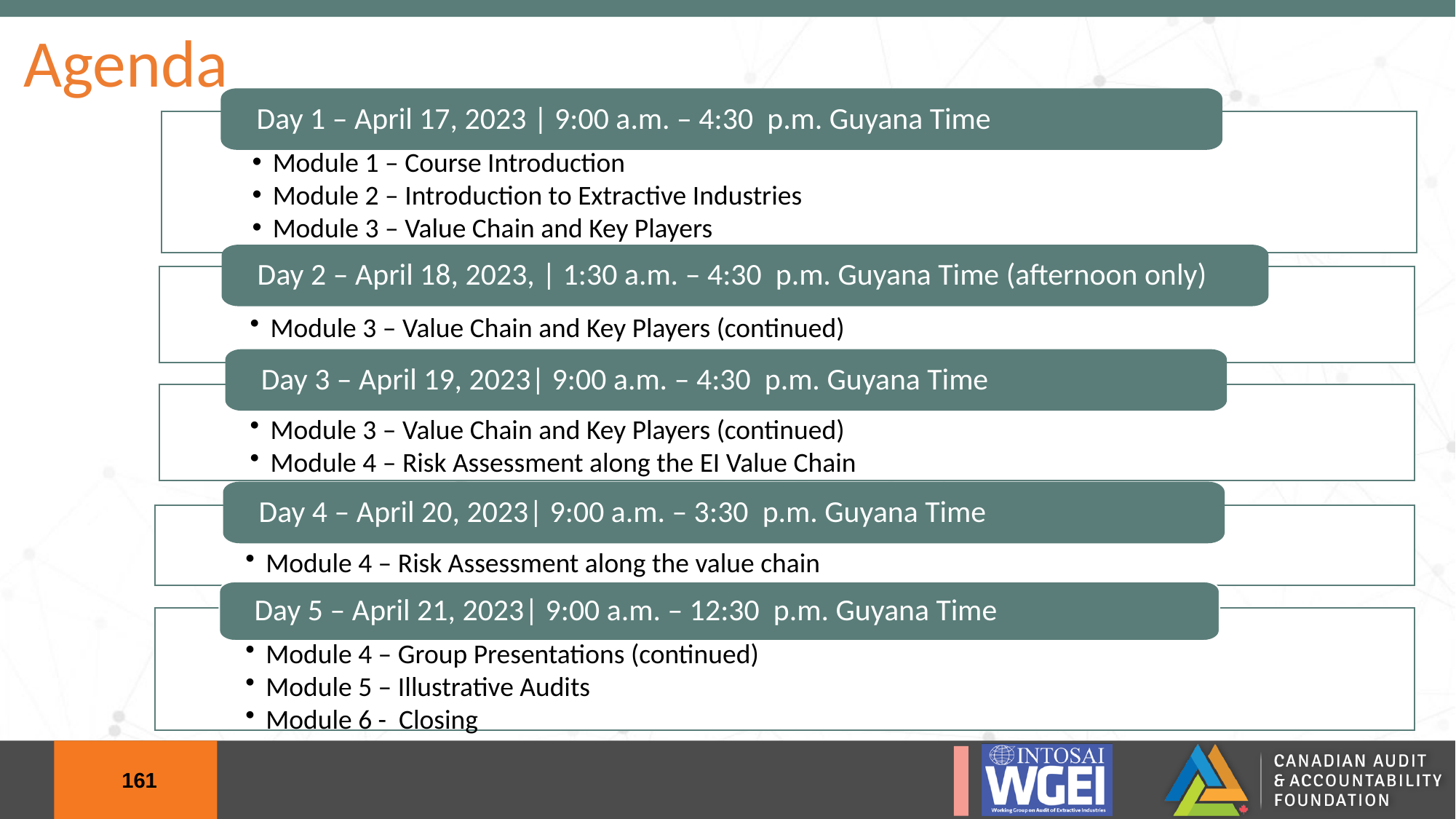

# Agenda
Day 1 – April 17, 2023 | 9:00 a.m. – 4:30  p.m. Guyana Time
Module 1 – Course Introduction
Module 2 – Introduction to Extractive Industries
Module 3 – Value Chain and Key Players
Day 2 – April 18, 2023, | 1:30 a.m. – 4:30  p.m. Guyana Time (afternoon only)
Module 3 – Value Chain and Key Players (continued)
Day 3 – April 19, 2023| 9:00 a.m. – 4:30  p.m. Guyana Time
Module 3 – Value Chain and Key Players (continued)
Module 4 – Risk Assessment along the EI Value Chain
Day 4 – April 20, 2023| 9:00 a.m. – 3:30  p.m. Guyana Time
Module 4 – Risk Assessment along the value chain
Day 5 – April 21, 2023| 9:00 a.m. – 12:30  p.m. Guyana Time
Module 4 – Group Presentations (continued)
Module 5 – Illustrative Audits
Module 6 -  Closing